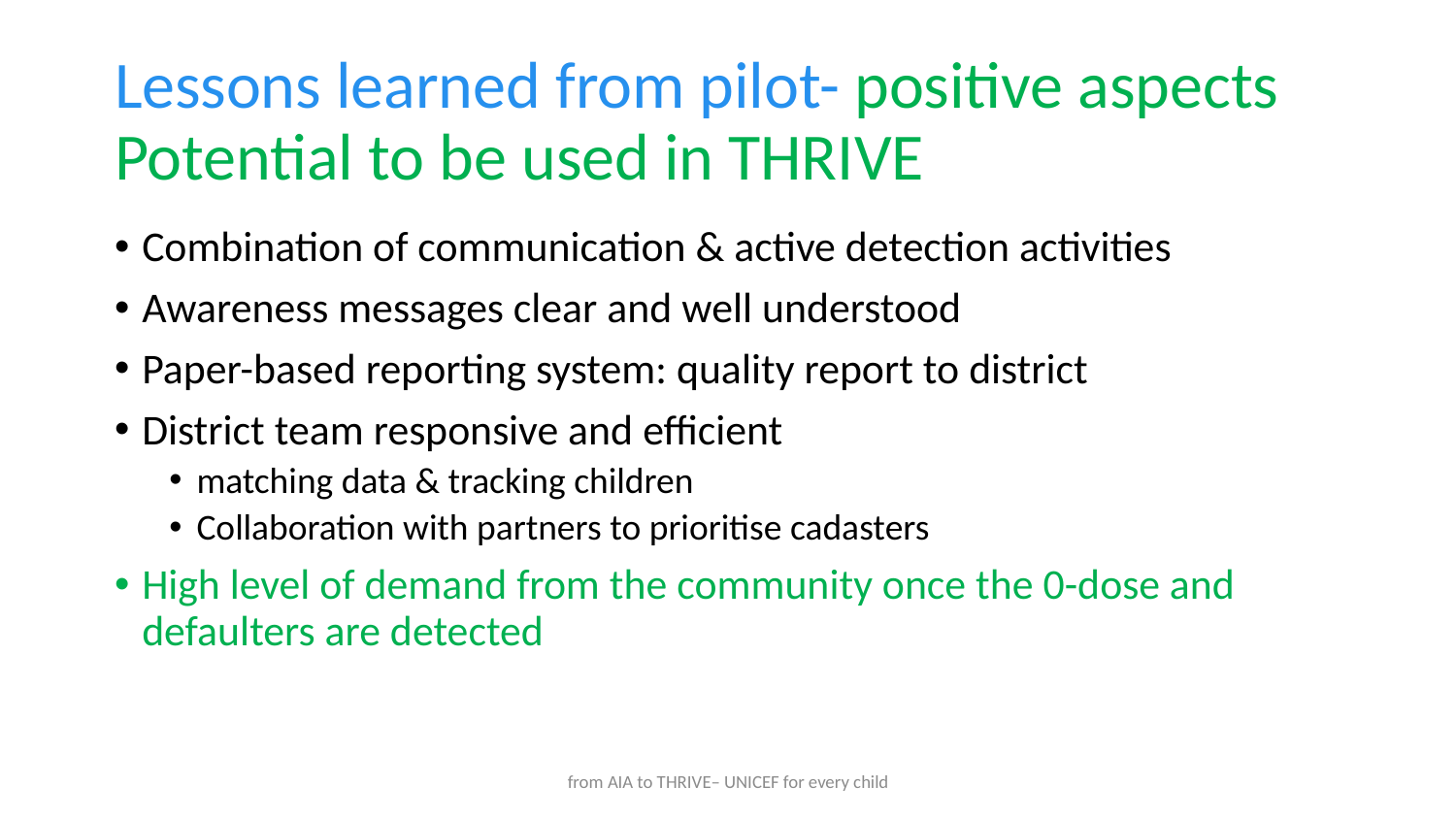

# Lessons learned from pilot- positive aspects Potential to be used in THRIVE
Combination of communication & active detection activities
Awareness messages clear and well understood
Paper-based reporting system: quality report to district
District team responsive and efficient
matching data & tracking children
Collaboration with partners to prioritise cadasters
High level of demand from the community once the 0-dose and defaulters are detected
from AIA to THRIVE– UNICEF for every child